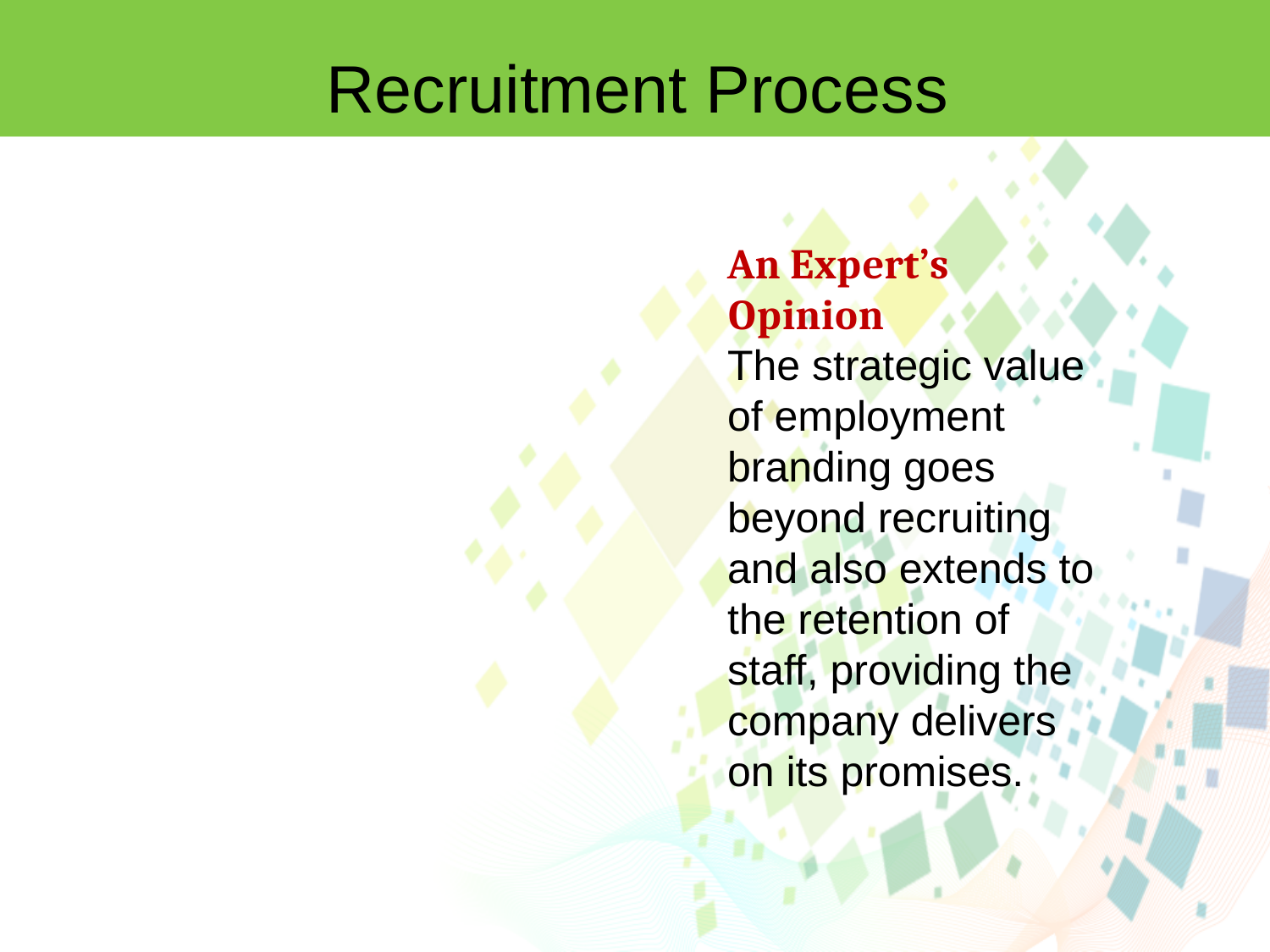

Recruitment Process
An Expert’s Opinion
The strategic value of employment branding goes beyond recruiting and also extends to the retention of staff, providing the company delivers on its promises.